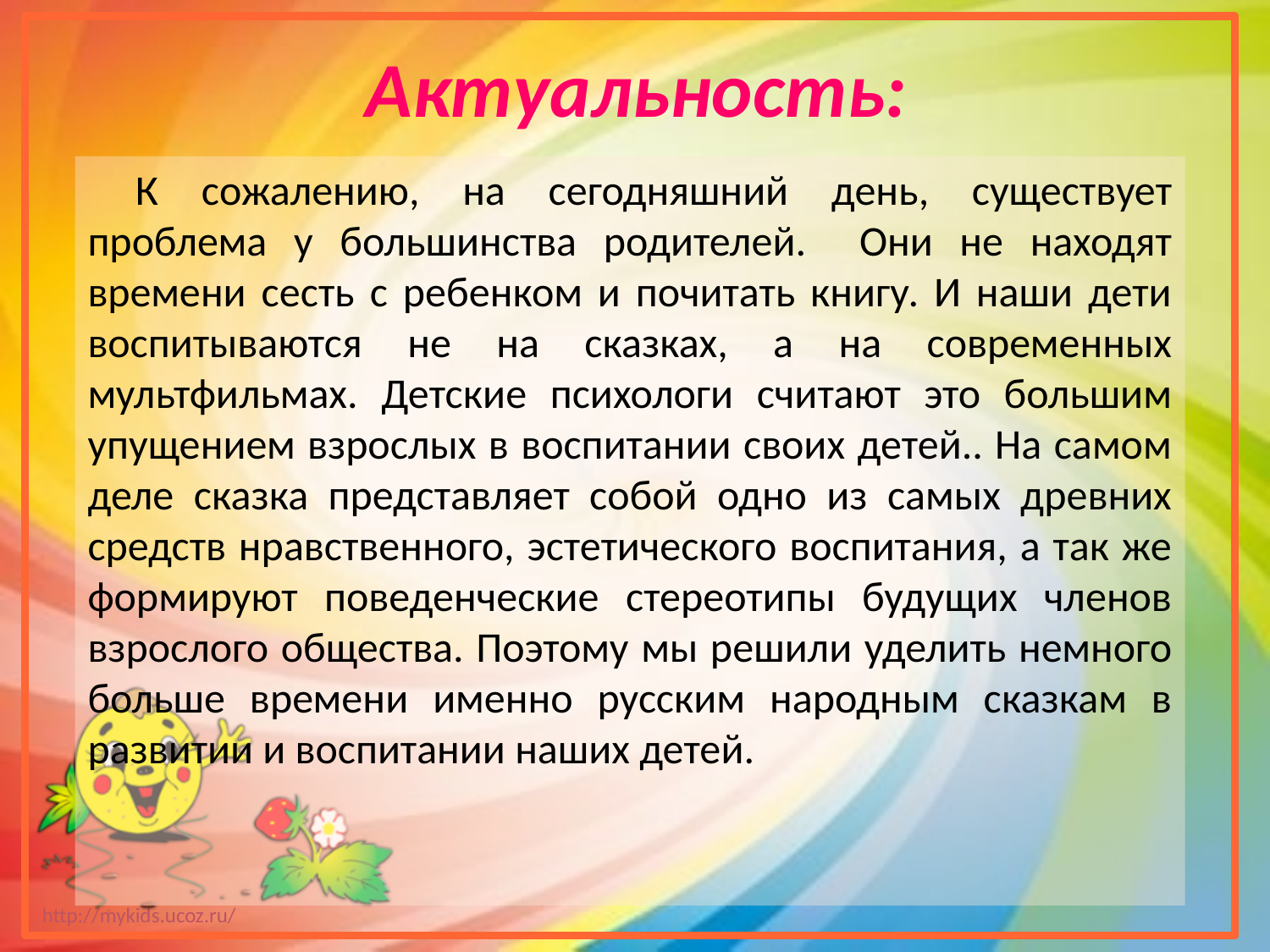

# Актуальность:
К сожалению, на сегодняшний день, существует проблема у большинства родителей.  Они не находят времени сесть с ребенком и почитать книгу. И наши дети воспитываются не на сказках, а на современных мультфильмах. Детские психологи считают это большим упущением взрослых в воспитании своих детей.. На самом деле сказка представляет собой одно из самых древних средств нравственного, эстетического воспитания, а так же формируют поведенческие стереотипы будущих членов взрослого общества. Поэтому мы решили уделить немного больше времени именно русским народным сказкам в развитии и воспитании наших детей.